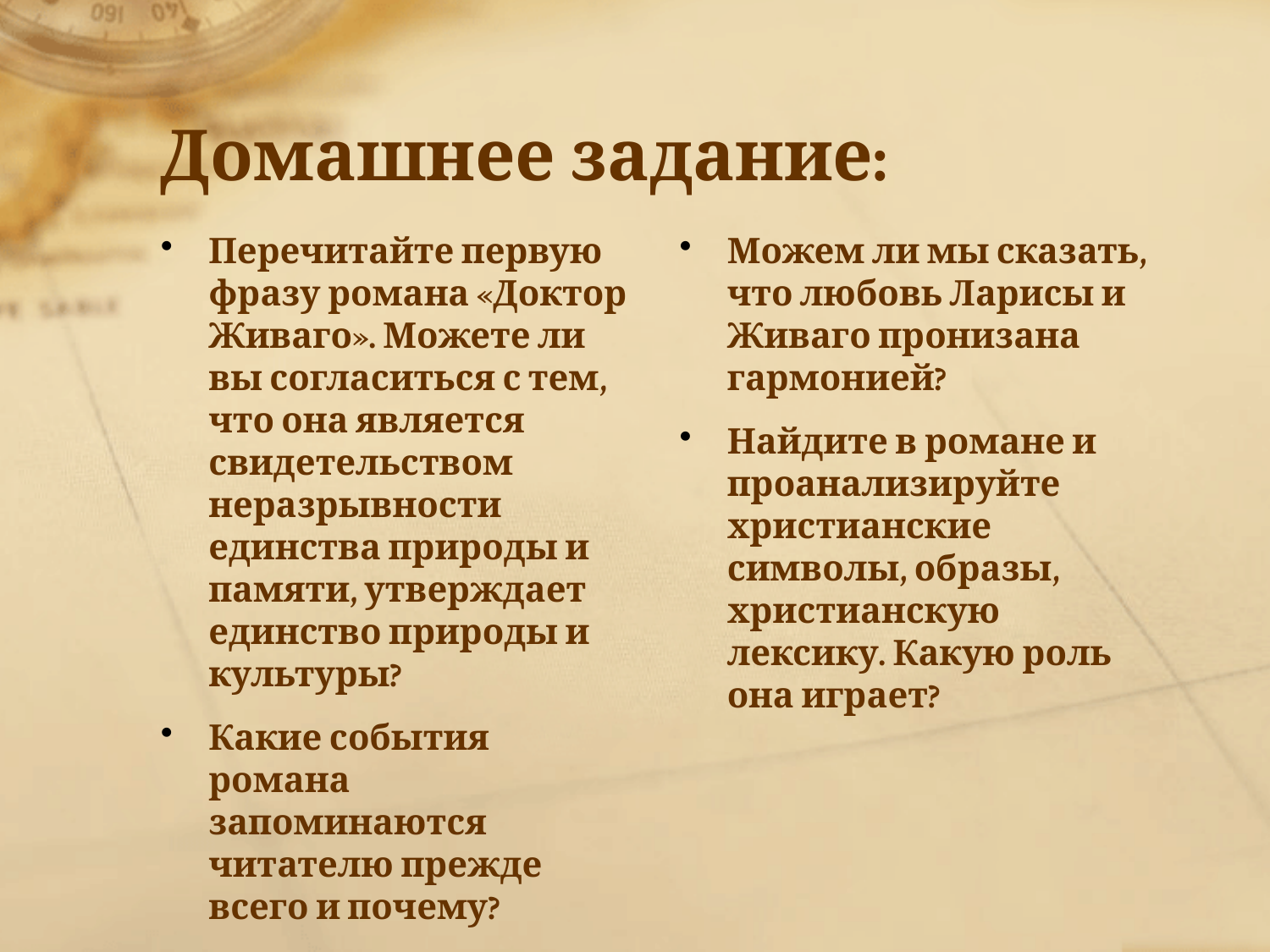

# Домашнее задание:
Перечитайте первую фразу романа «Доктор Живаго». Можете ли вы согласиться с тем, что она является свидетельством неразрывности единства природы и памяти, утверждает единство природы и культуры?
Какие события романа запоминаются читателю прежде всего и почему?
Можем ли мы сказать, что любовь Ларисы и Живаго пронизана гармонией?
Найдите в романе и проанализируйте христианские символы, образы, христианскую лексику. Какую роль она играет?